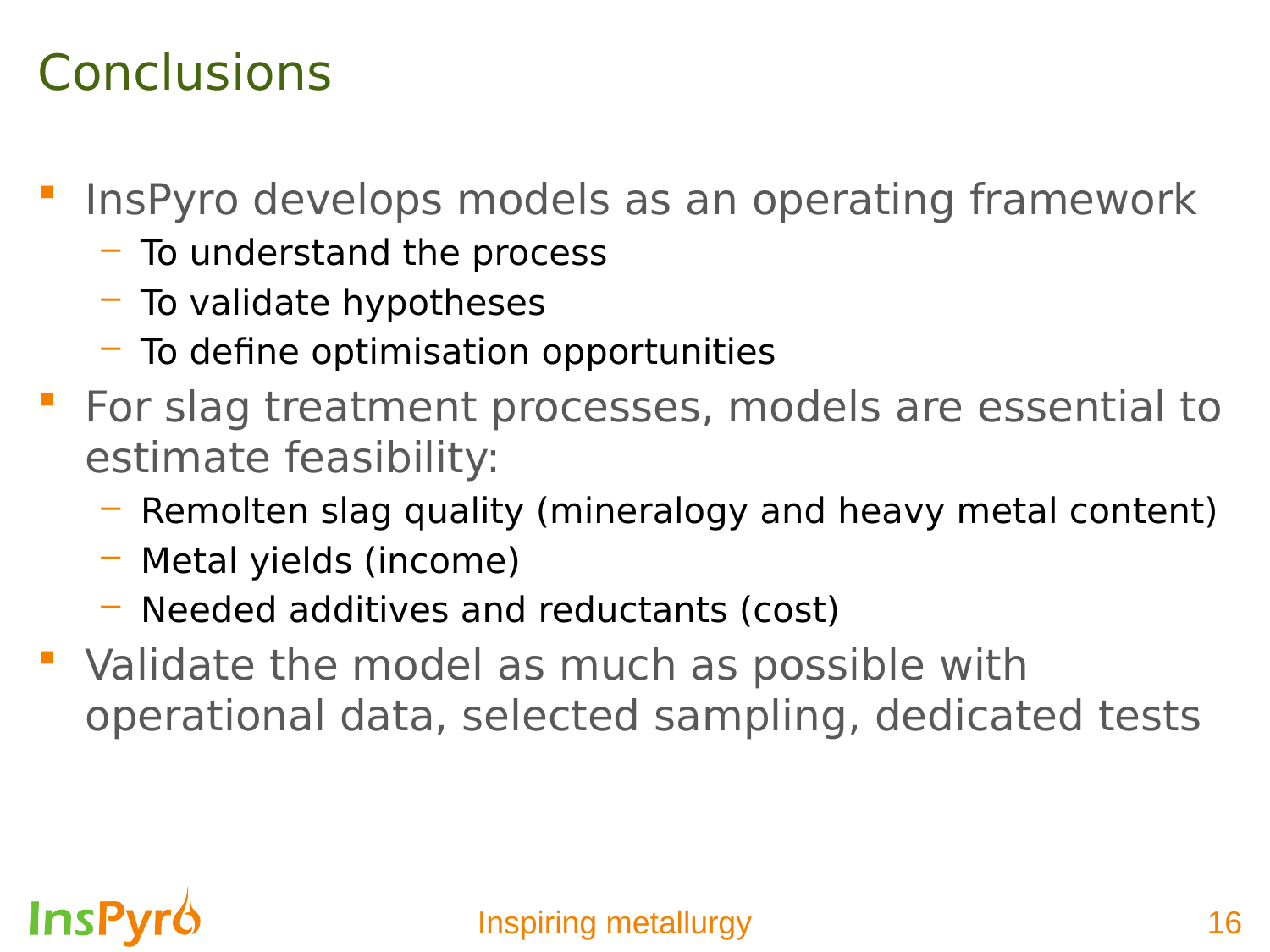

# Conclusions
InsPyro develops models as an operating framework
To understand the process
To validate hypotheses
To define optimisation opportunities
For slag treatment processes, models are essential to estimate feasibility:
Remolten slag quality (mineralogy and heavy metal content)
Metal yields (income)
Needed additives and reductants (cost)
Validate the model as much as possible with operational data, selected sampling, dedicated tests
16